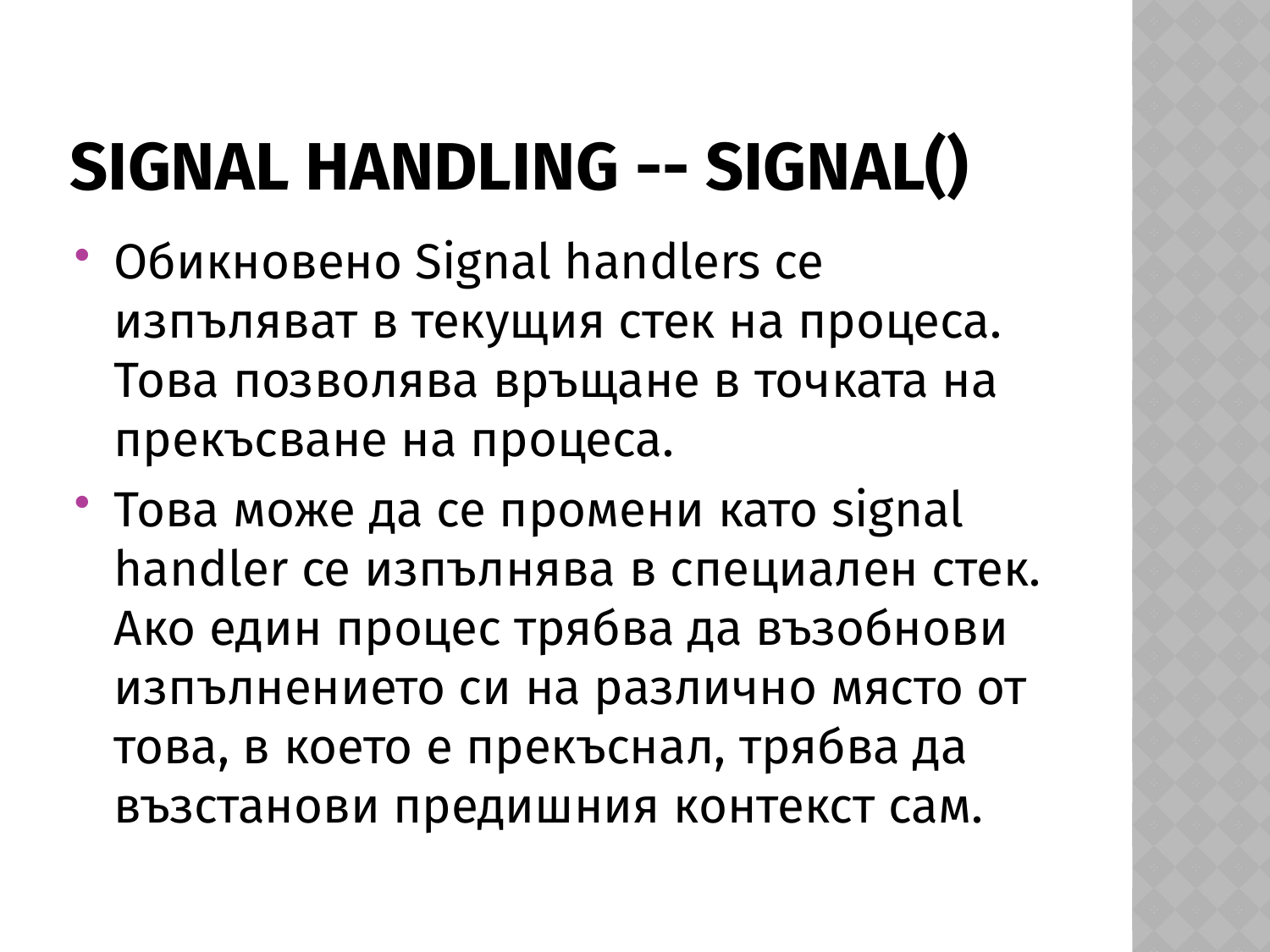

# Signal Handling -- signal()
Обикновено Signal handlers се изпъляват в текущия стек на процеса. Това позволява връщане в точката на прекъсване на процеса.
Това може да се промени като signal handler се изпълнява в специален стек. Ако един процес трябва да възобнови изпълнението си на различно място от това, в което е прекъснал, трябва да възстанови предишния контекст сам.